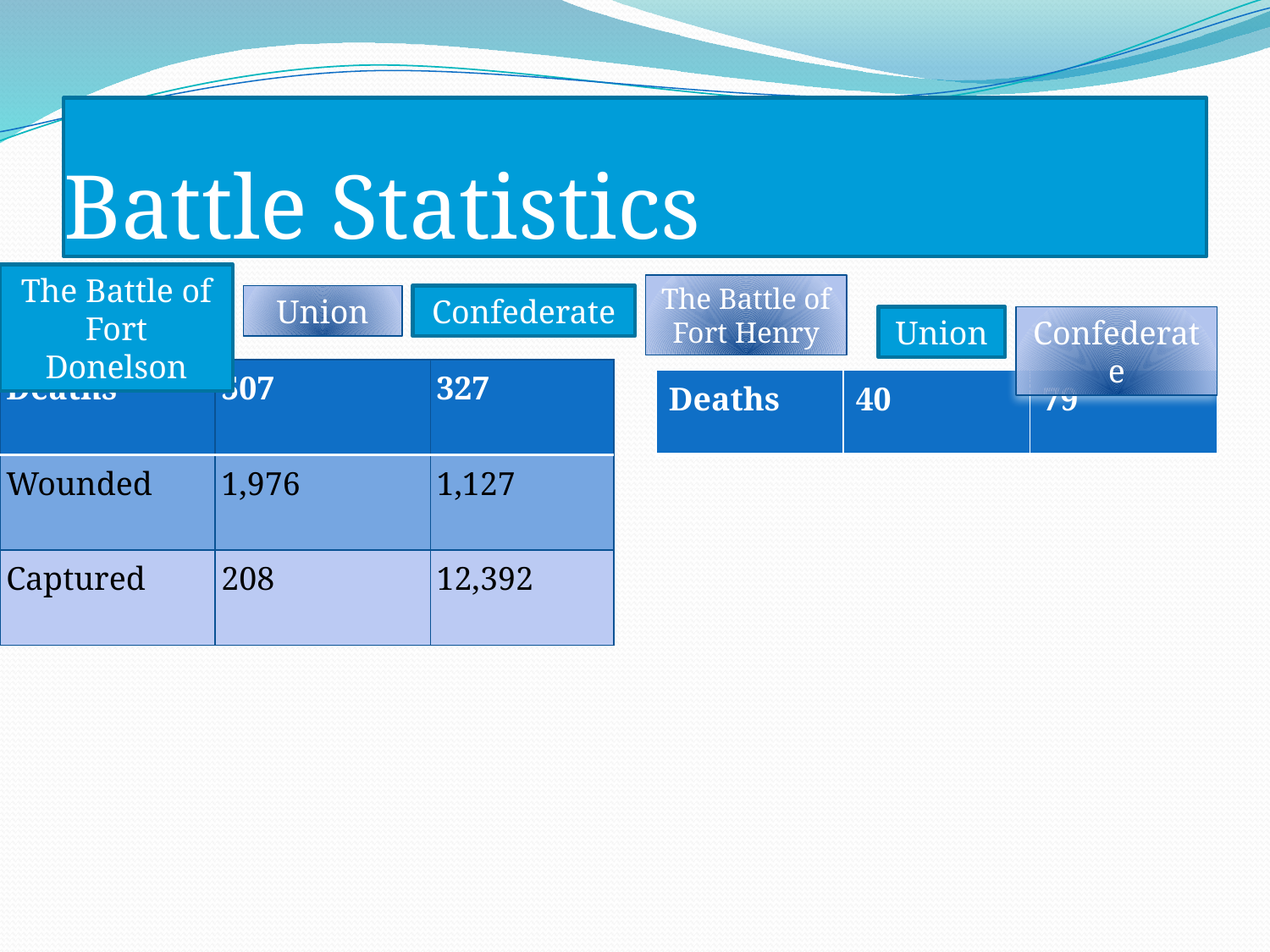

# Battle Statistics
The Battle of Fort Donelson
The Battle of Fort Henry
Union
Confederate
Union
Confederate
| Deaths | 507 | 327 |
| --- | --- | --- |
| Wounded | 1,976 | 1,127 |
| Captured | 208 | 12,392 |
| Deaths | 40 | 79 |
| --- | --- | --- |